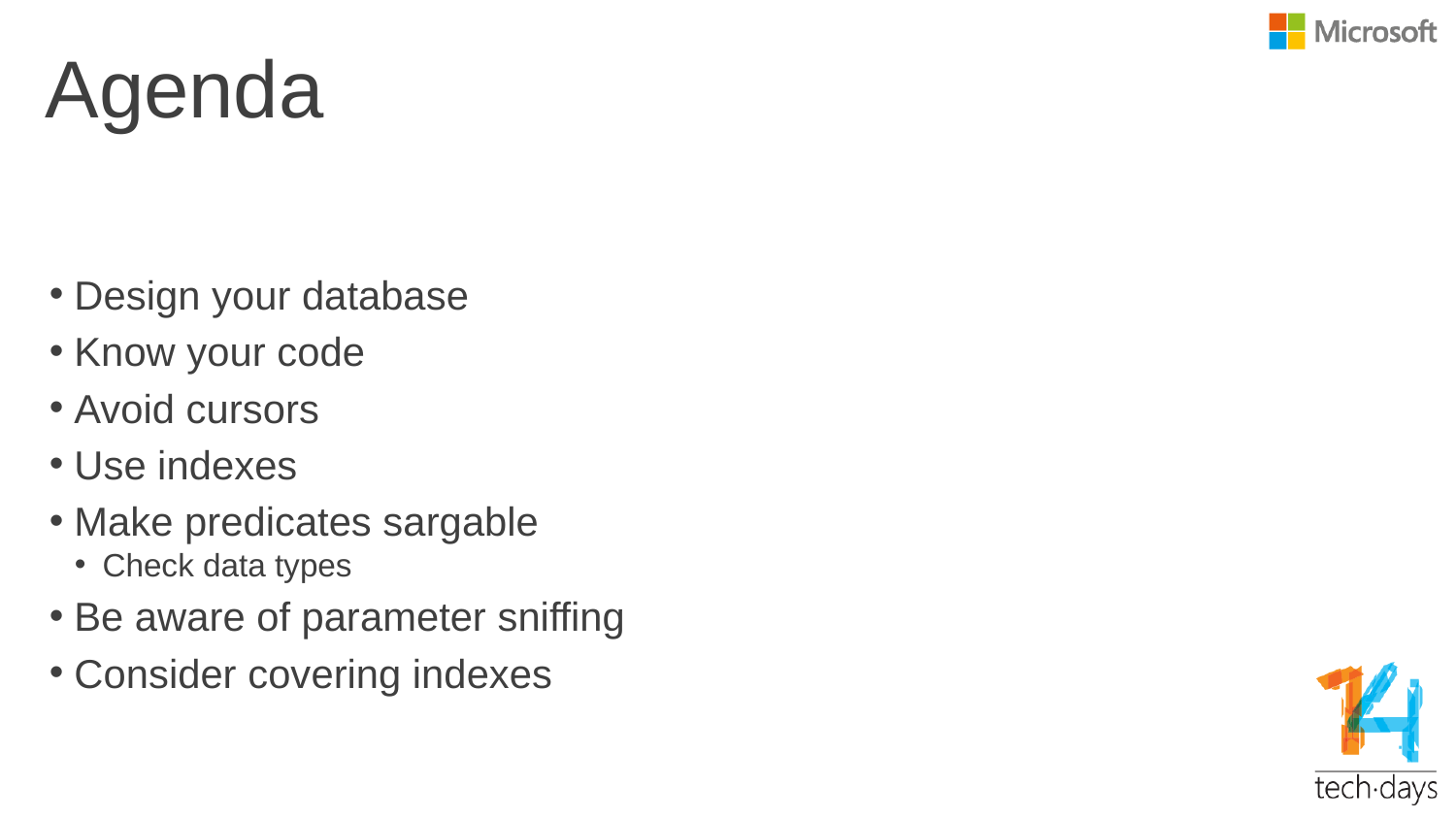

# Agenda

Design your database
Know your code
Avoid cursors
Use indexes
Make predicates sargable
Check data types
Be aware of parameter sniffing
Consider covering indexes